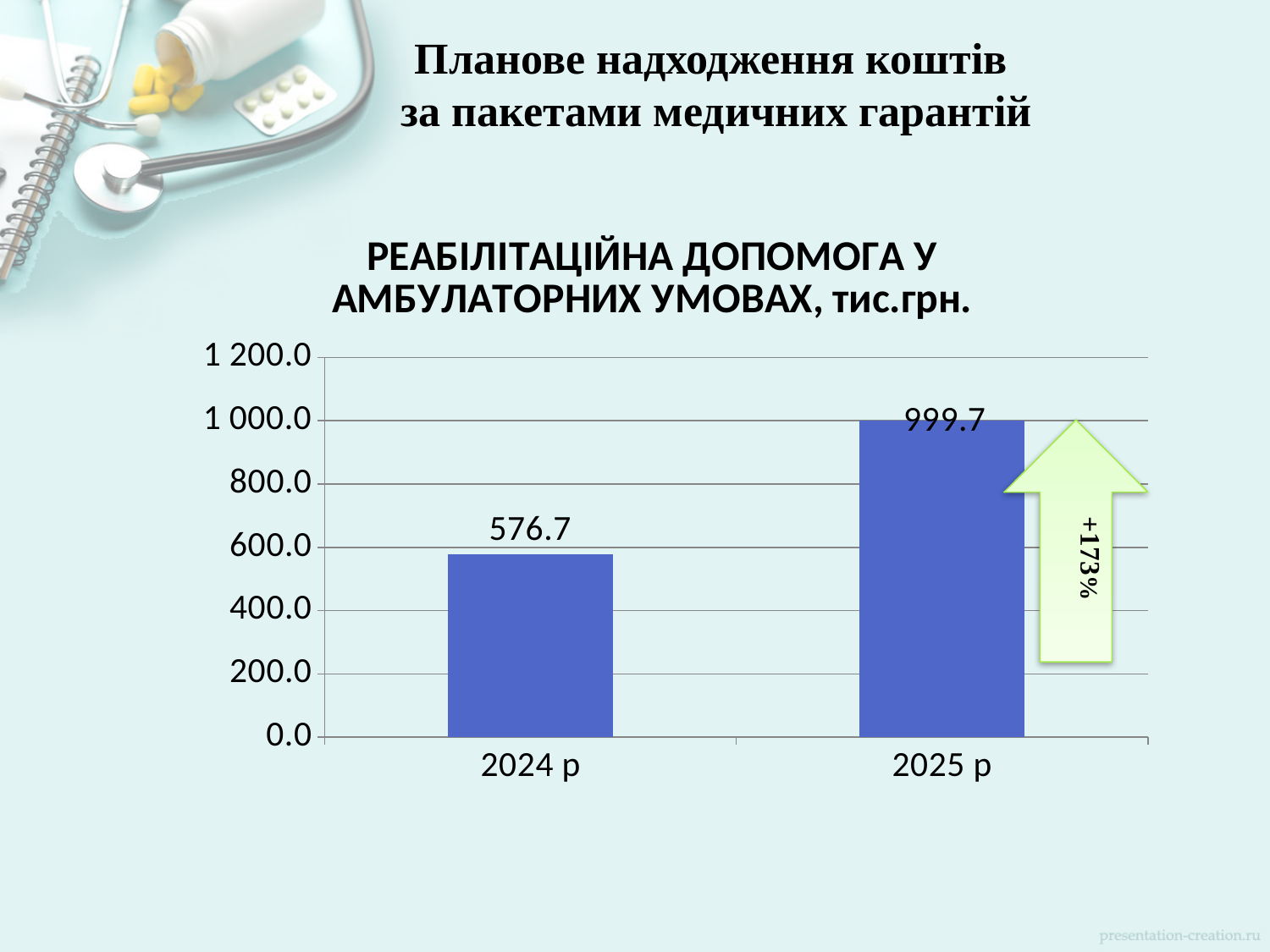

Планове надходження коштів
за пакетами медичних гарантій

### Chart: РЕАБІЛІТАЦІЙНА ДОПОМОГА У АМБУЛАТОРНИХ УМОВАХ, тис.грн.

| Category | ХІРУРГІЧНІ ОПЕРАЦІЇ ДОРОСЛИМ ТА ДІТЯМ, тис.грн. |
|---|---|
| 2024 р | 576.7 |
| 2025 р | 999.7 |